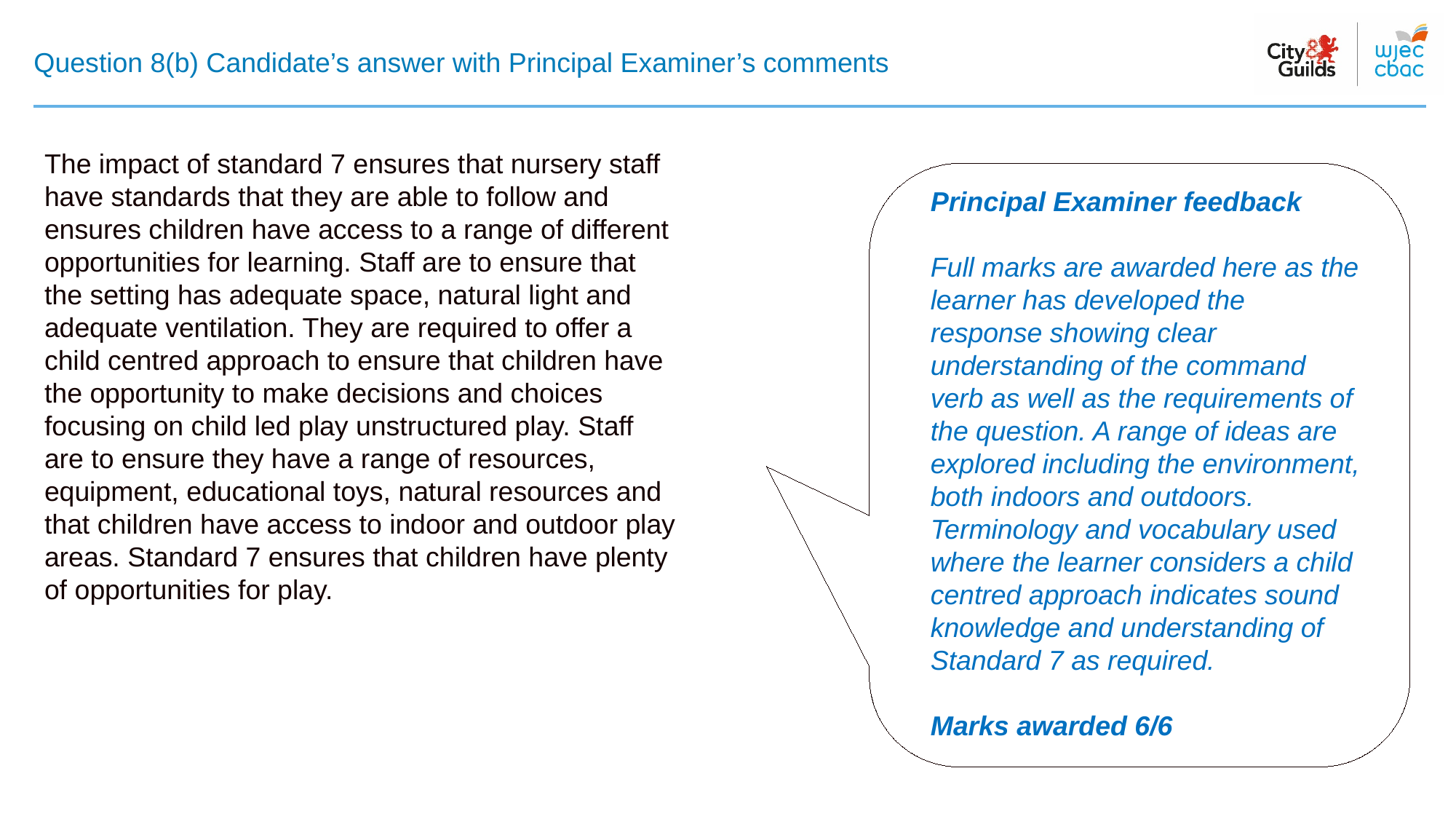

# Question 8(b) Candidate’s answer with Principal Examiner’s comments
The impact of standard 7 ensures that nursery staff have standards that they are able to follow and ensures children have access to a range of different opportunities for learning. Staff are to ensure that the setting has adequate space, natural light and adequate ventilation. They are required to offer a child centred approach to ensure that children have the opportunity to make decisions and choices focusing on child led play unstructured play. Staff are to ensure they have a range of resources, equipment, educational toys, natural resources and that children have access to indoor and outdoor play areas. Standard 7 ensures that children have plenty of opportunities for play.

Principal Examiner feedback

Full marks are awarded here as the learner has developed the
response showing clear
understanding of the command
verb as well as the requirements of the question. A range of ideas are explored including the environment, both indoors and outdoors. Terminology and vocabulary used where the learner considers a child centred approach indicates sound knowledge and understanding of Standard 7 as required.

Marks awarded 6/6